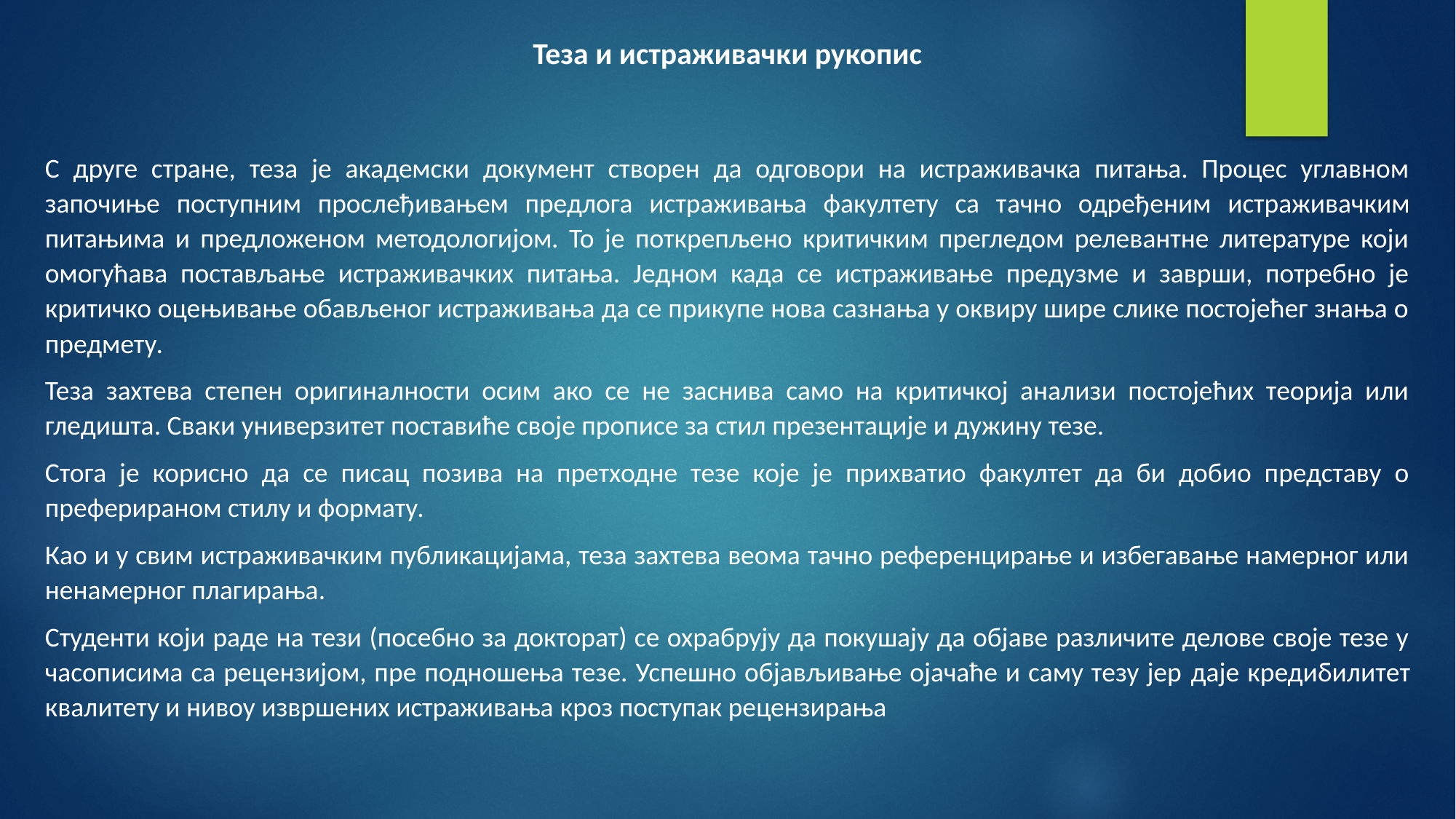

Теза и истраживачки рукопис
С друге стране, теза је академски документ створен да одговори на истраживачка питања. Процес углавном започиње поступним прослеђивањем предлога истраживања факултету са тачно одређеним истраживачким питањима и предложеном методологијом. То је поткрепљено критичким прегледом релевантне литературе који омогућава постављање истраживачких питања. Једном када се истраживање предузме и заврши, потребно је критичко оцењивање обављеног истраживања да се прикупе нова сазнања у оквиру шире слике постојећег знања о предмету.
Теза захтева степен оригиналности осим ако се не заснива само на критичкој анализи постојећих теорија или гледишта. Сваки универзитет поставиће своје прописе за стил презентације и дужину тезе.
Стога је корисно да се писац позива на претходне тезе које је прихватио факултет да би добио представу о преферираном стилу и формату.
Као и у свим истраживачким публикацијама, теза захтева веома тачно референцирање и избегавање намерног или ненамерног плагирања.
Студенти који раде на тези (посебно за докторат) се охрабрују да покушају да објаве различите делове своје тезе у часописима са рецензијом, пре подношења тезе. Успешно објављивање ојачаће и саму тезу јер даје кредибилитет квалитету и нивоу извршених истраживања кроз поступак рецензирања